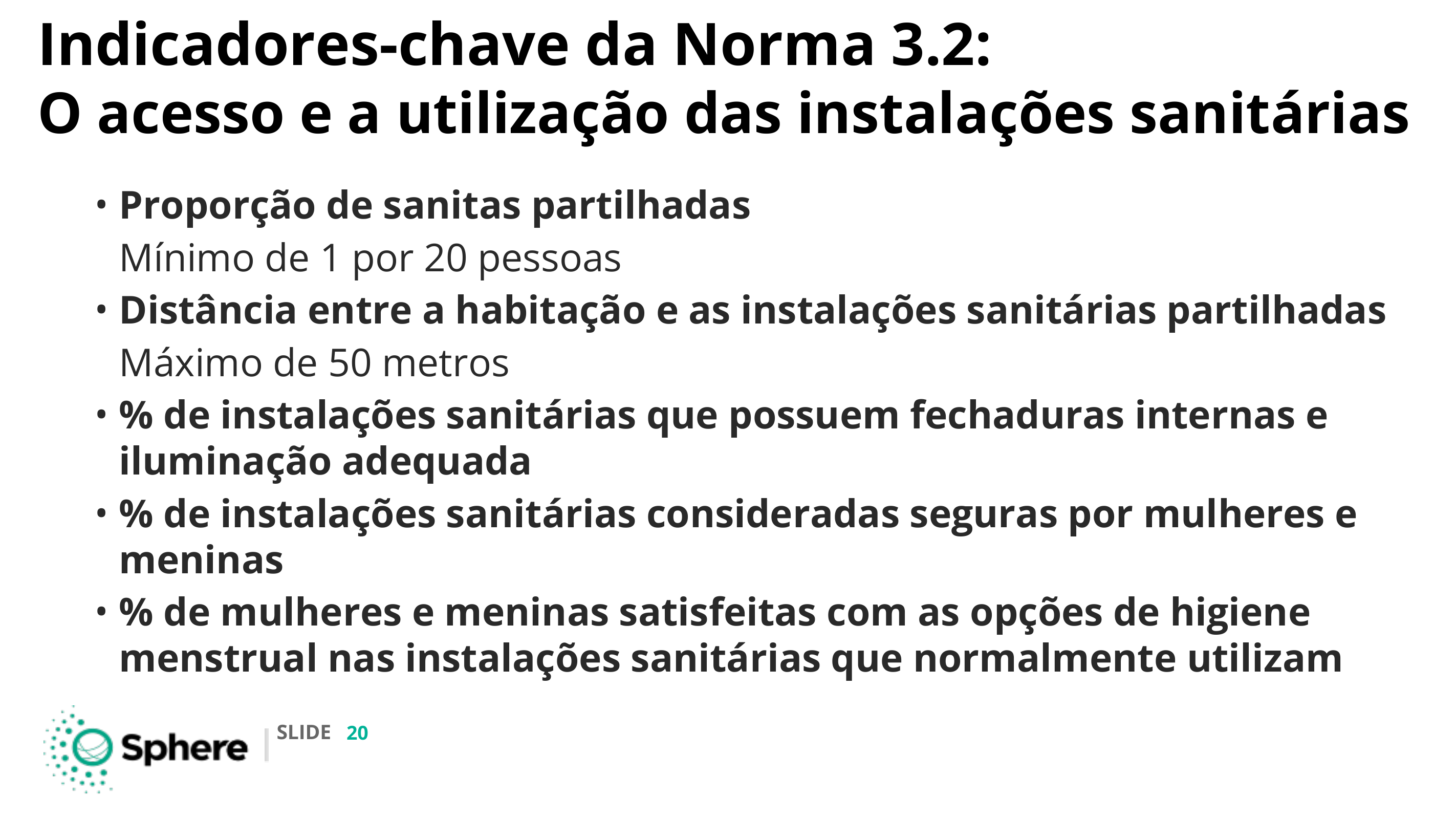

# Indicadores-chave da Norma 3.2: O acesso e a utilização das instalações sanitárias
Proporção de sanitas partilhadas
Mínimo de 1 por 20 pessoas
Distância entre a habitação e as instalações sanitárias partilhadas
Máximo de 50 metros
% de instalações sanitárias que possuem fechaduras internas e iluminação adequada
% de instalações sanitárias consideradas seguras por mulheres e meninas
% de mulheres e meninas satisfeitas com as opções de higiene menstrual nas instalações sanitárias que normalmente utilizam

20